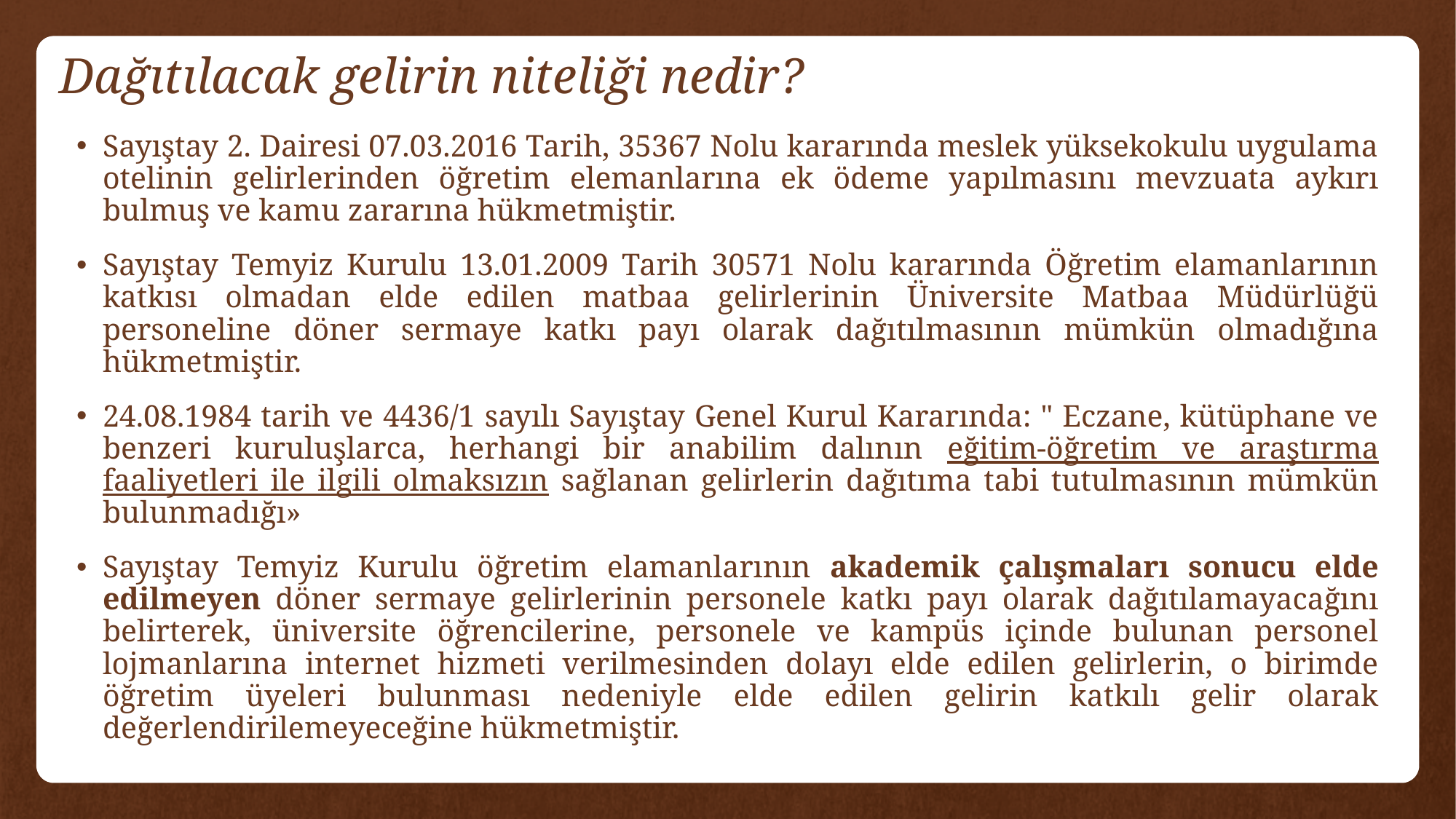

# Dağıtılacak gelirin niteliği nedir?
Sayıştay 2. Dairesi 07.03.2016 Tarih, 35367 Nolu kararında meslek yüksekokulu uygulama otelinin gelirlerinden öğretim elemanlarına ek ödeme yapılmasını mevzuata aykırı bulmuş ve kamu zararına hükmetmiştir.
Sayıştay Temyiz Kurulu 13.01.2009 Tarih 30571 Nolu kararında Öğretim elamanlarının katkısı olmadan elde edilen matbaa gelirlerinin Üniversite Matbaa Müdürlüğü personeline döner sermaye katkı payı olarak dağıtılmasının mümkün olmadığına hükmetmiştir.
24.08.1984 tarih ve 4436/1 sayılı Sayıştay Genel Kurul Kararında: " Eczane, kütüphane ve benzeri kuruluşlarca, herhangi bir anabilim dalının eğitim-öğretim ve araştırma faaliyetleri ile ilgili olmaksızın sağlanan gelirlerin dağıtıma tabi tutulmasının mümkün bulunmadığı»
Sayıştay Temyiz Kurulu öğretim elamanlarının akademik çalışmaları sonucu elde edilmeyen döner sermaye gelirlerinin personele katkı payı olarak dağıtılamayacağını belirterek, üniversite öğrencilerine, personele ve kampüs içinde bulunan personel lojmanlarına internet hizmeti verilmesinden dolayı elde edilen gelirlerin, o birimde öğretim üyeleri bulunması nedeniyle elde edilen gelirin katkılı gelir olarak değerlendirilemeyeceğine hükmetmiştir.